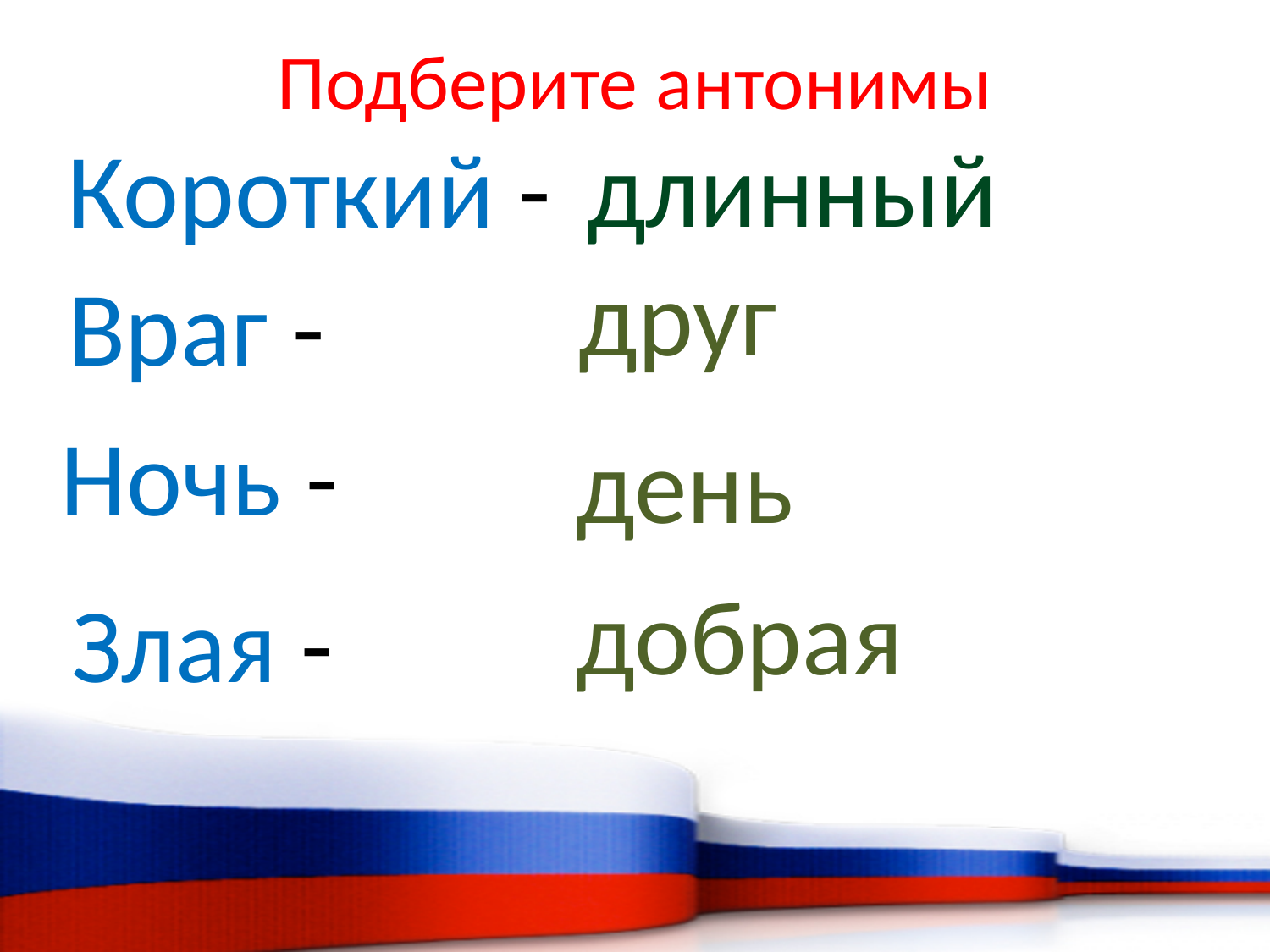

Подберите антонимы
длинный
Короткий -
друг
Враг -

Ночь -
день
добрая
Злая -